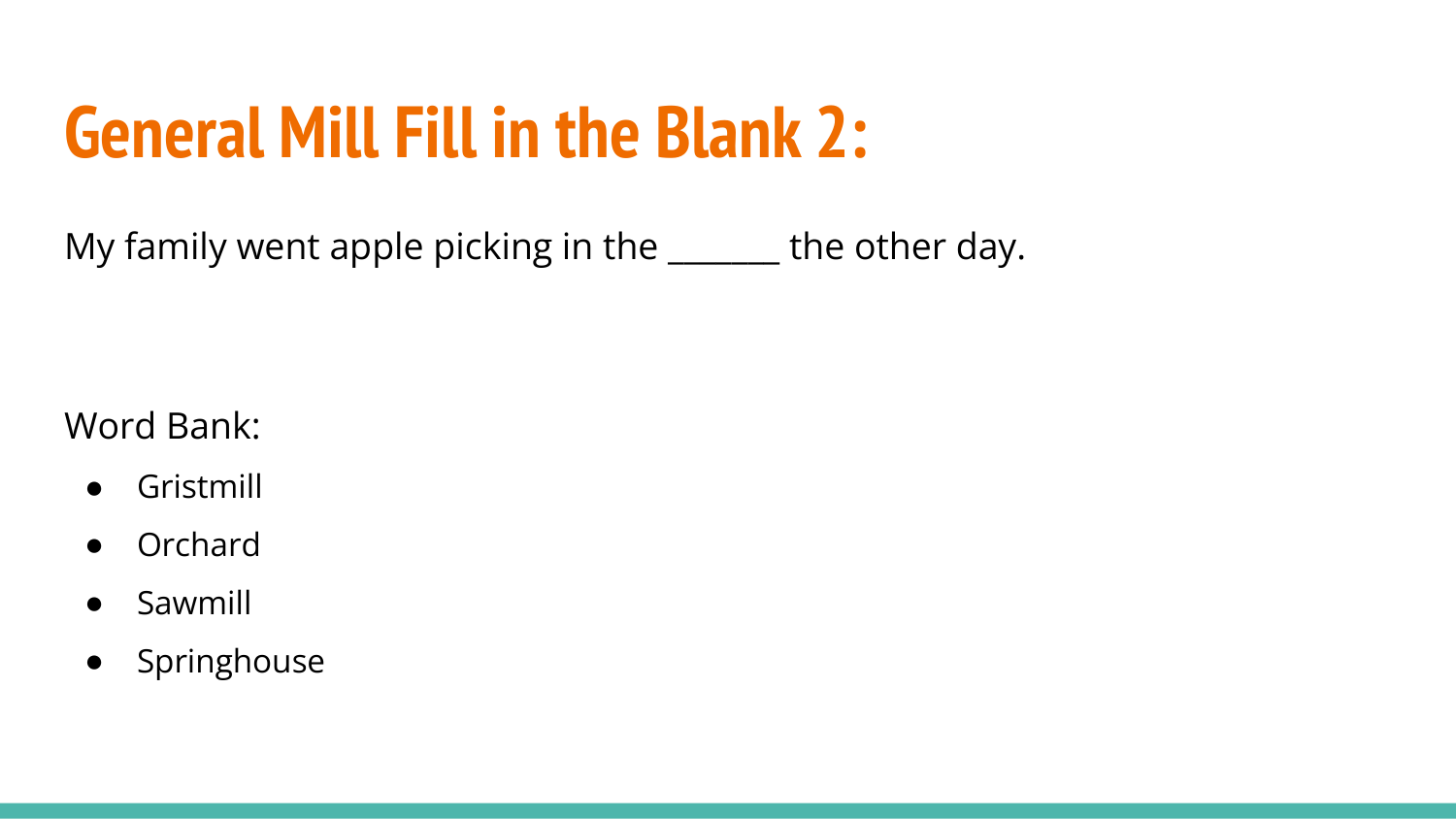

# General Mill Fill in the Blank 2:
My family went apple picking in the _______ the other day.

Word Bank:
Gristmill
Orchard
Sawmill
Springhouse